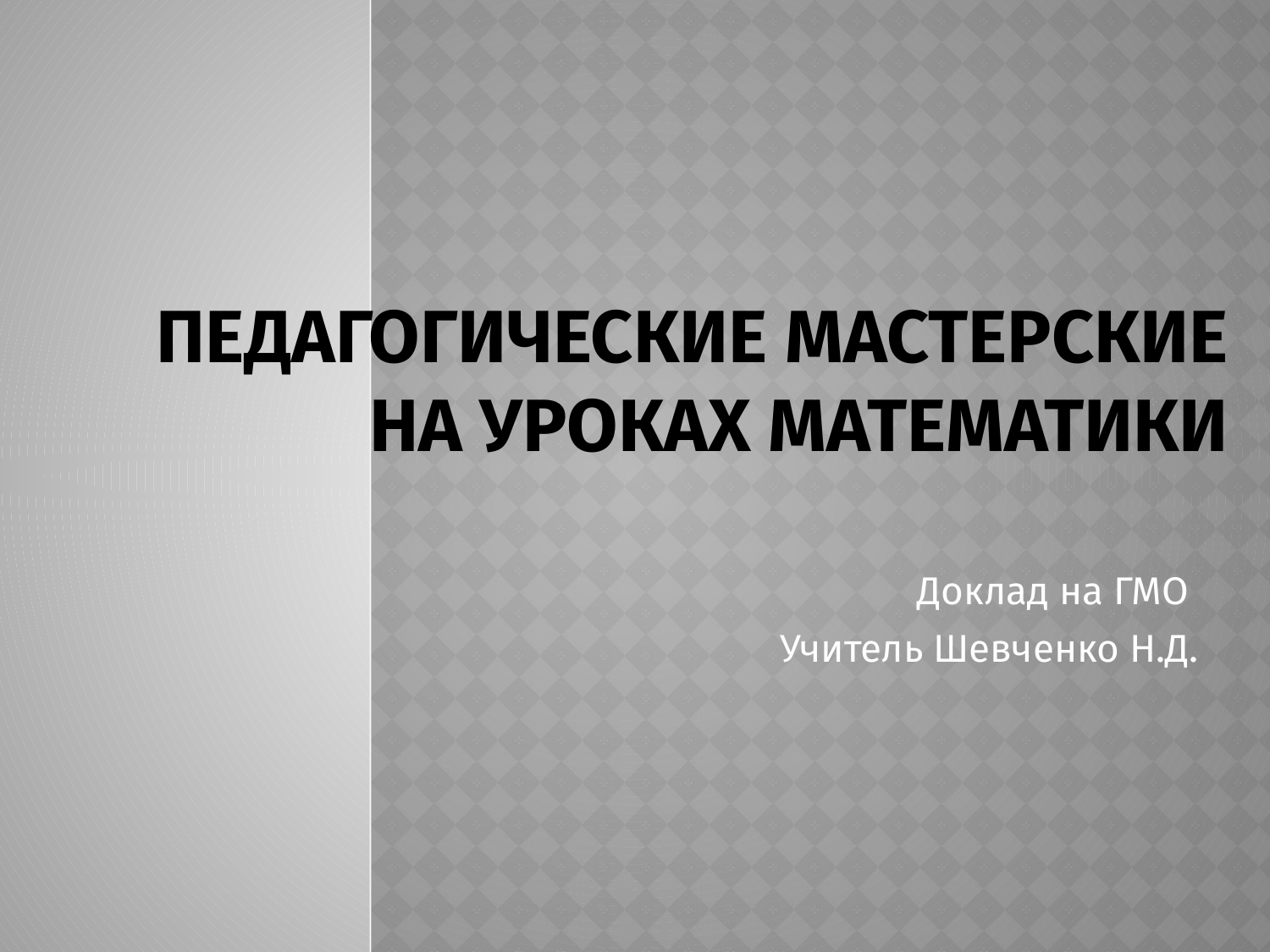

# Педагогические мастерские на уроках математики
Доклад на ГМО
Учитель Шевченко Н.Д.